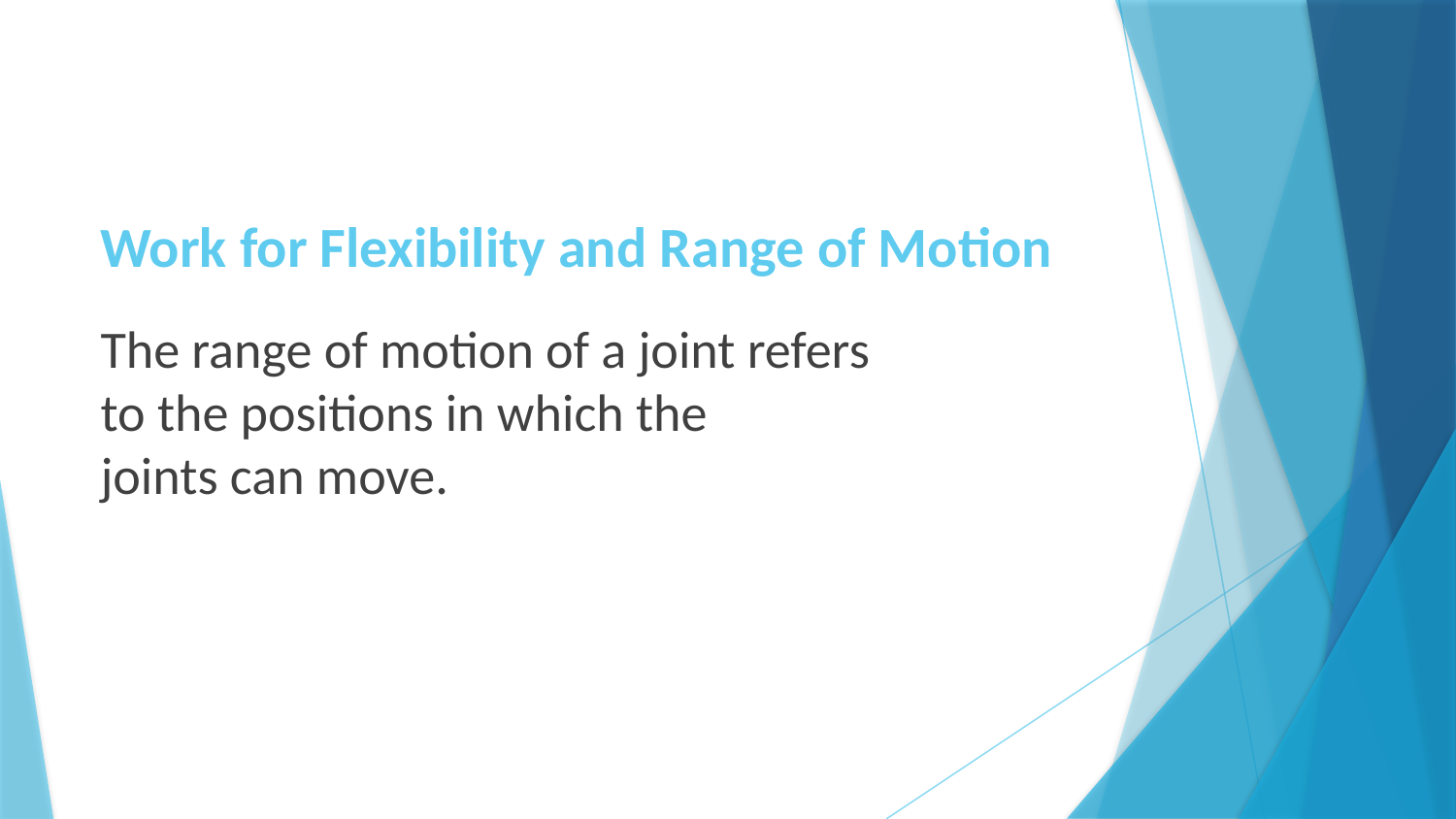

# Work for Flexibility and Range of Motion
The range of motion of a joint refers
to the positions in which the
joints can move.